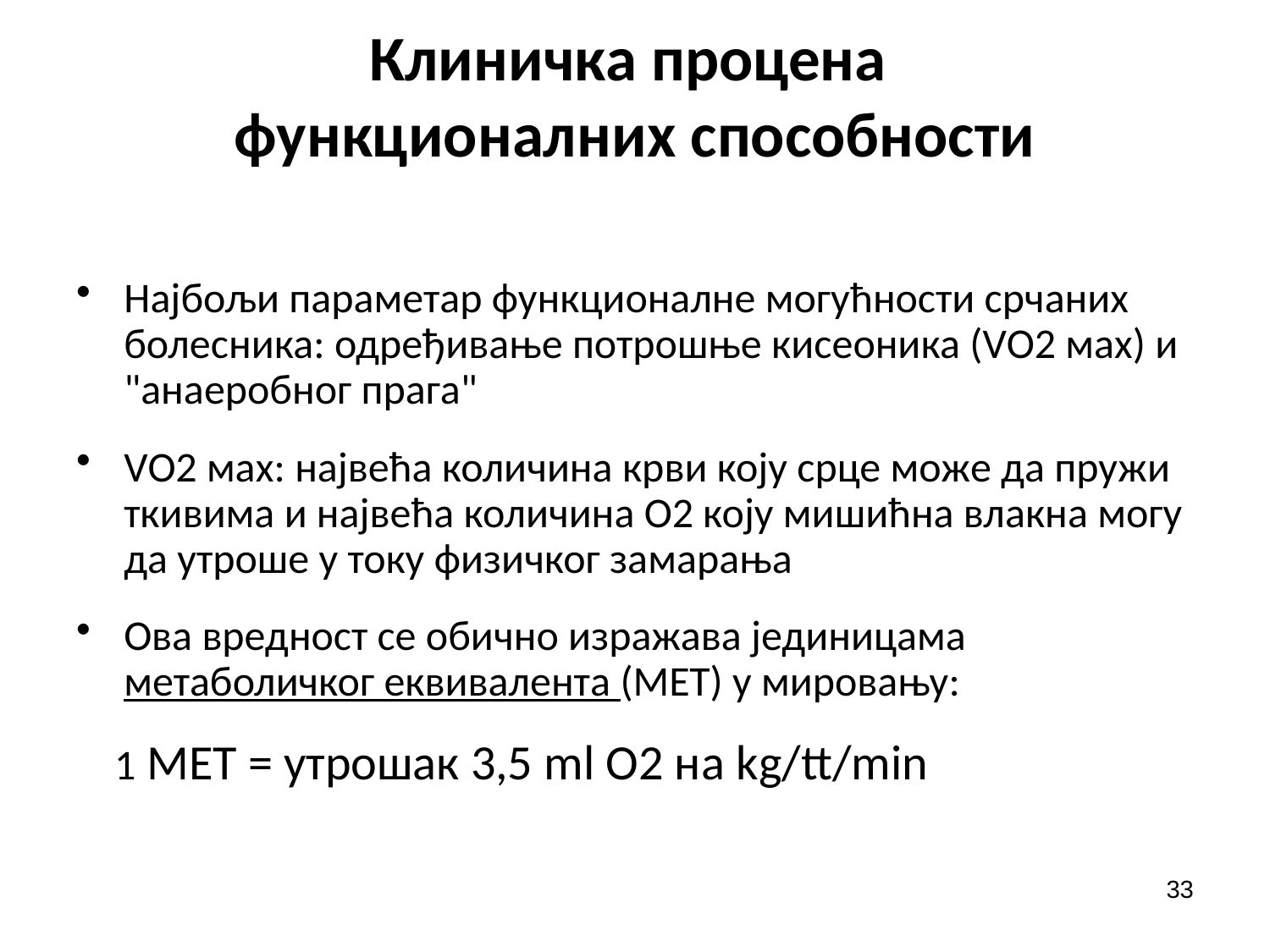

# Клиничка процена функционалних способности
Најбољи параметар функционалне могућности срчаних болесника: одређивање потрошње кисеоника (VО2 маx) и "анаеробног прага"
VО2 маx: највећа количина крви коју срце може да пружи ткивима и највећа количина О2 коју мишићна влакна могу да утроше у току физичког замарања
Ова вредност се обично изражава јединицама метаболичког еквивалента (МЕТ) у мировању:
    1 МЕТ = утрошaк 3,5 ml О2 на kg/tt/min
33